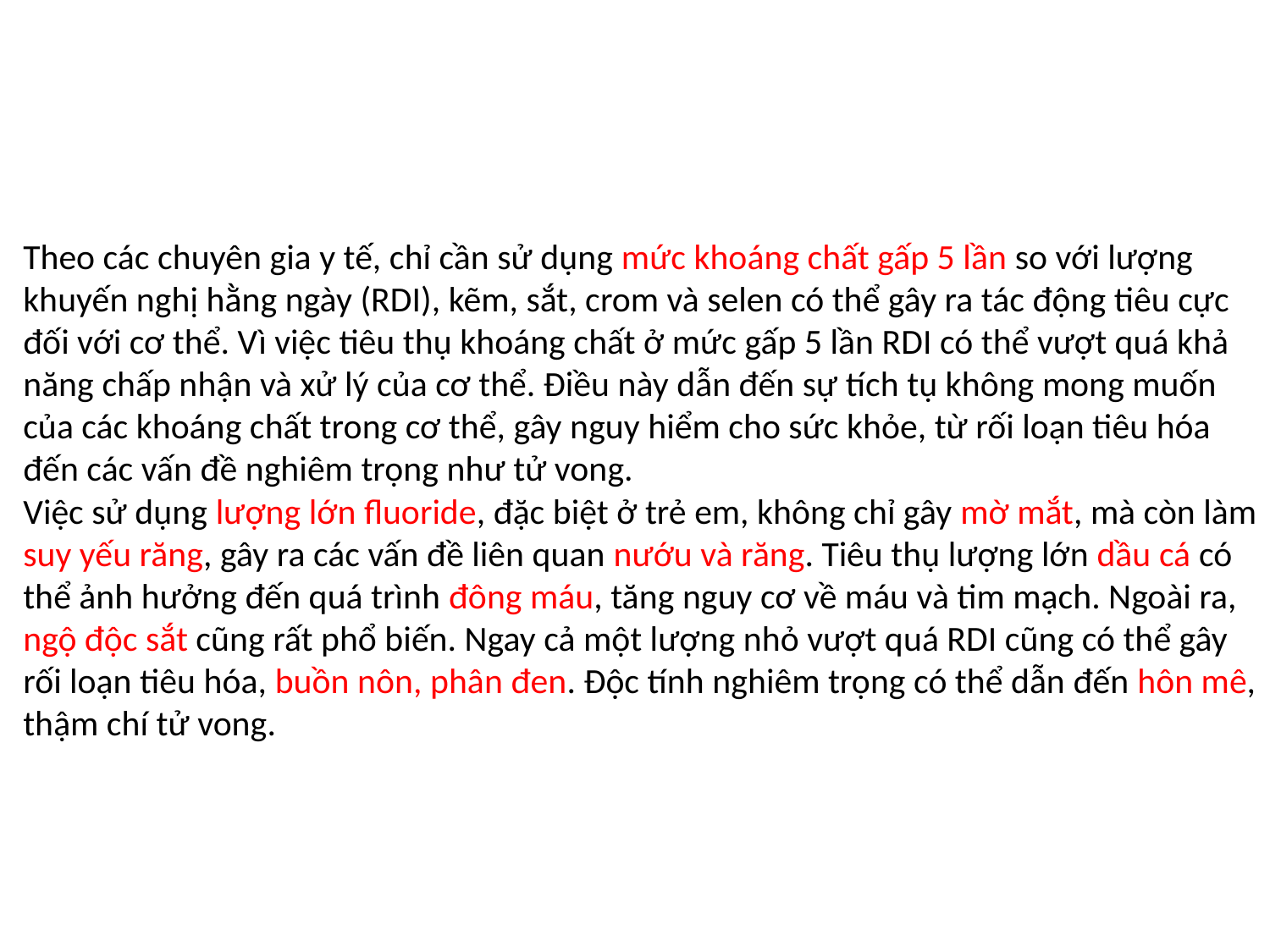

Theo các chuyên gia y tế, chỉ cần sử dụng mức khoáng chất gấp 5 lần so với lượng khuyến nghị hằng ngày (RDI), kẽm, sắt, crom và selen có thể gây ra tác động tiêu cực đối với cơ thể. Vì việc tiêu thụ khoáng chất ở mức gấp 5 lần RDI có thể vượt quá khả năng chấp nhận và xử lý của cơ thể. Điều này dẫn đến sự tích tụ không mong muốn của các khoáng chất trong cơ thể, gây nguy hiểm cho sức khỏe, từ rối loạn tiêu hóa đến các vấn đề nghiêm trọng như tử vong.
Việc sử dụng lượng lớn fluoride, đặc biệt ở trẻ em, không chỉ gây mờ mắt, mà còn làm suy yếu răng, gây ra các vấn đề liên quan nướu và răng. Tiêu thụ lượng lớn dầu cá có thể ảnh hưởng đến quá trình đông máu, tăng nguy cơ về máu và tim mạch. Ngoài ra, ngộ độc sắt cũng rất phổ biến. Ngay cả một lượng nhỏ vượt quá RDI cũng có thể gây rối loạn tiêu hóa, buồn nôn, phân đen. Độc tính nghiêm trọng có thể dẫn đến hôn mê, thậm chí tử vong.